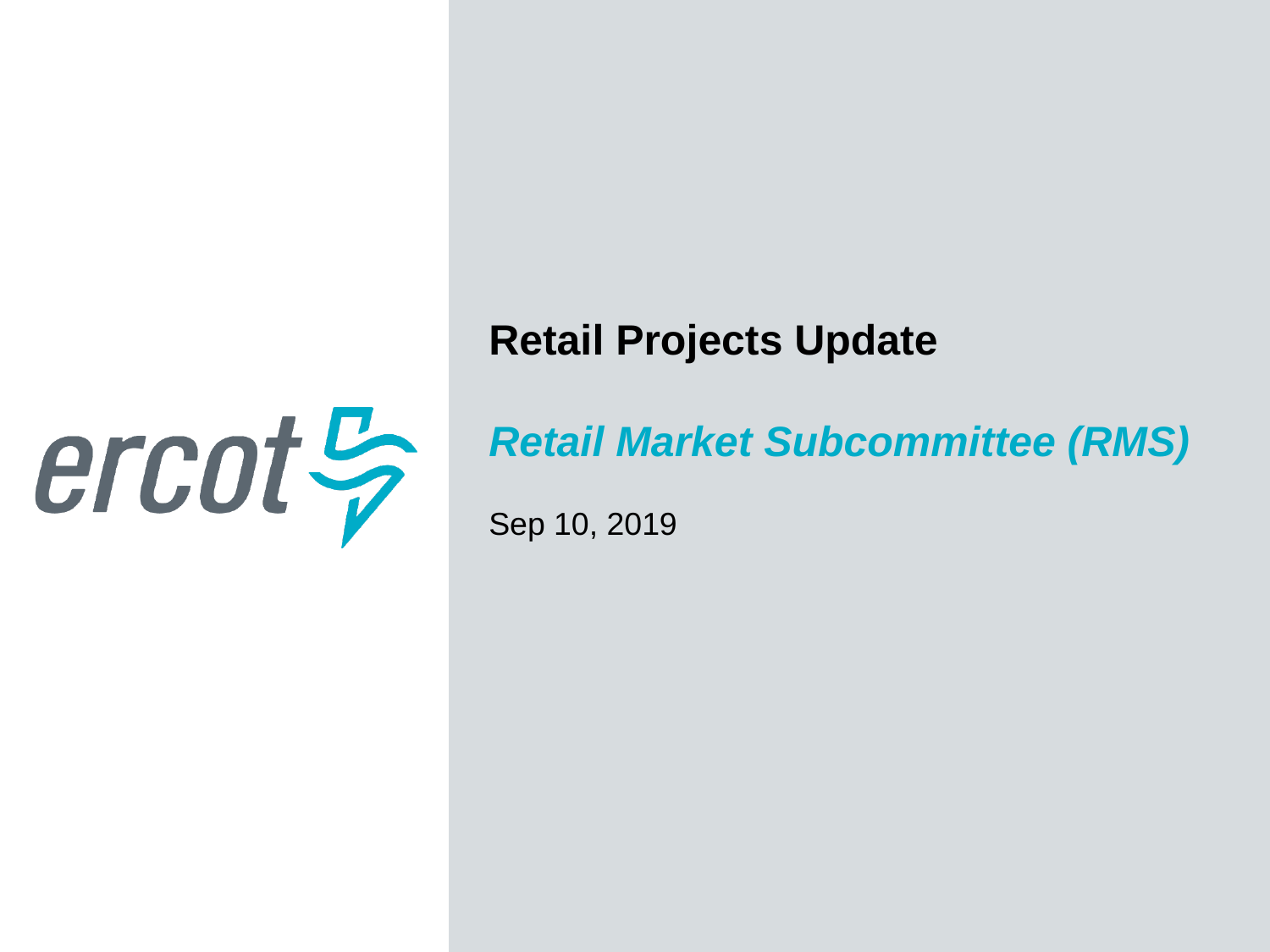

Retail Projects Update

Retail Market Subcommittee (RMS)

Sep 10, 2019